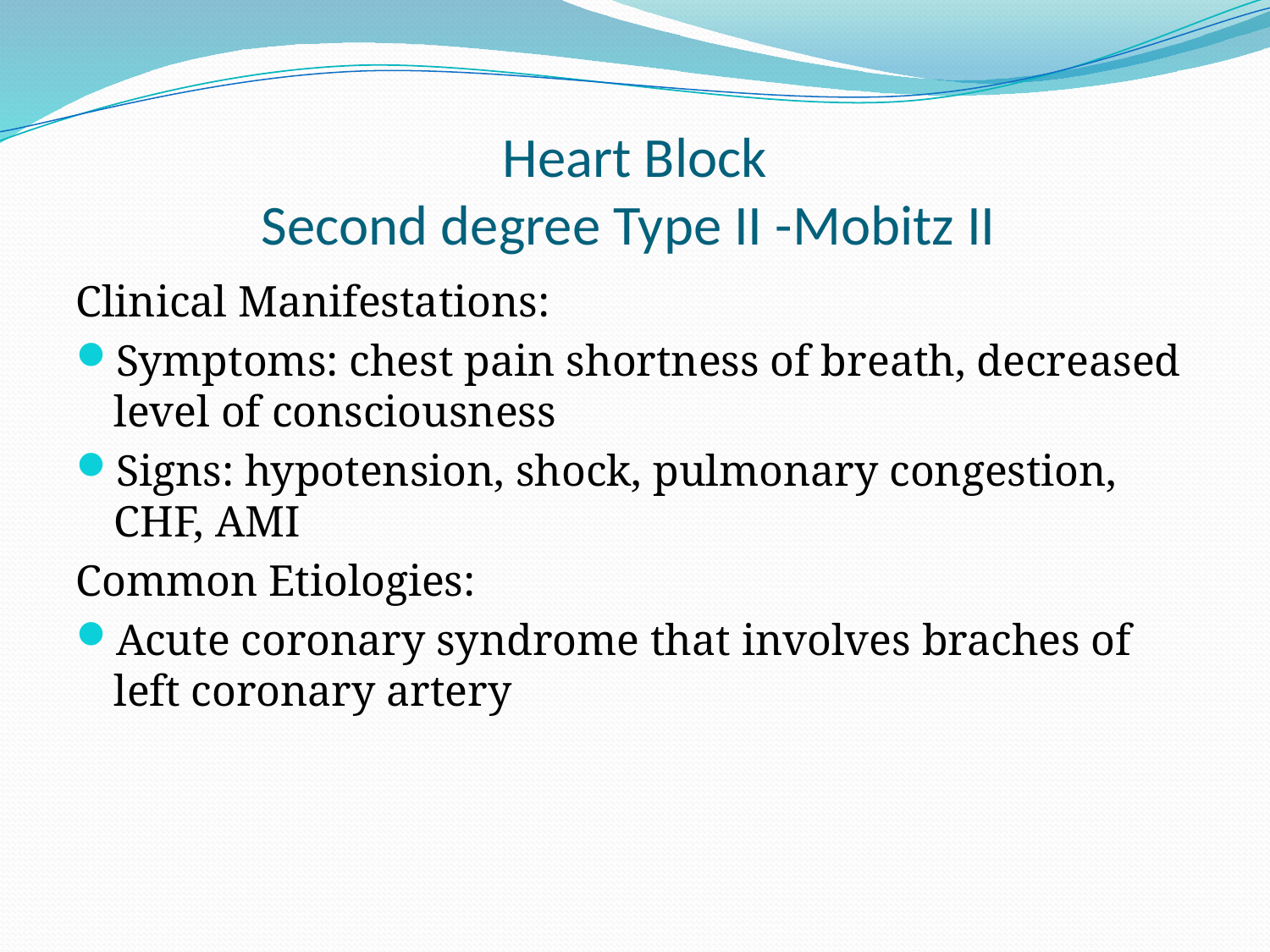

# Heart Block Second degree Type II -Mobitz II
Clinical Manifestations:
Symptoms: chest pain shortness of breath, decreased level of consciousness
Signs: hypotension, shock, pulmonary congestion, CHF, AMI
Common Etiologies:
Acute coronary syndrome that involves braches of left coronary artery